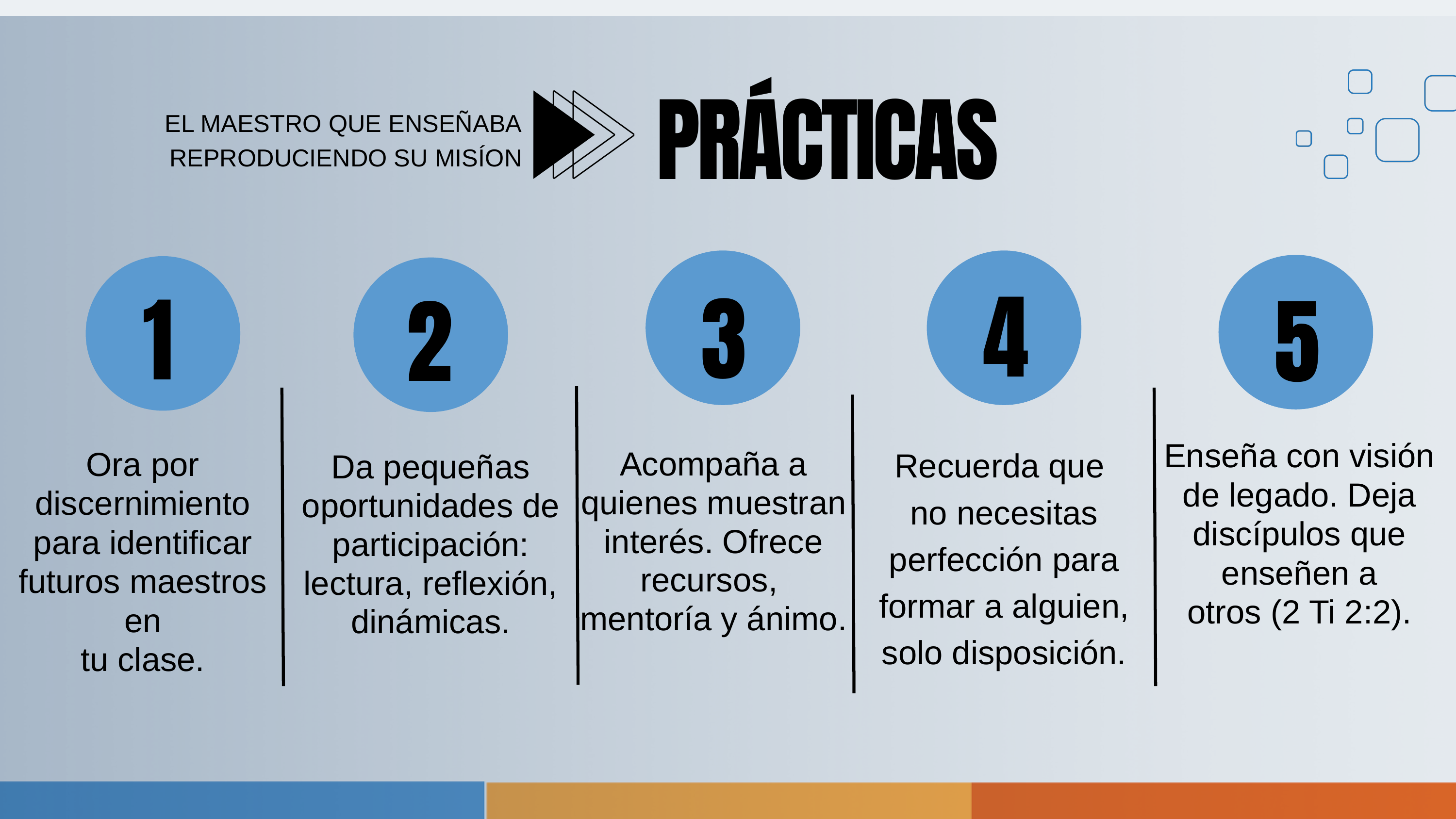

PRÁCTICAS

EL MAESTRO QUE ENSEÑABA
REPRODUCIENDO SU MISÍON

4
3
1
2
5

Enseña con visión de legado. Deja discípulos que enseñen a
otros (2 Ti 2:2).

Recuerda que
no necesitas perfección para formar a alguien,
solo disposición.
Ora por discernimiento para identificar futuros maestros en
tu clase.
Acompaña a quienes muestran interés. Ofrece recursos,
mentoría y ánimo.

Da pequeñas oportunidades de participación: lectura, reflexión, dinámicas.